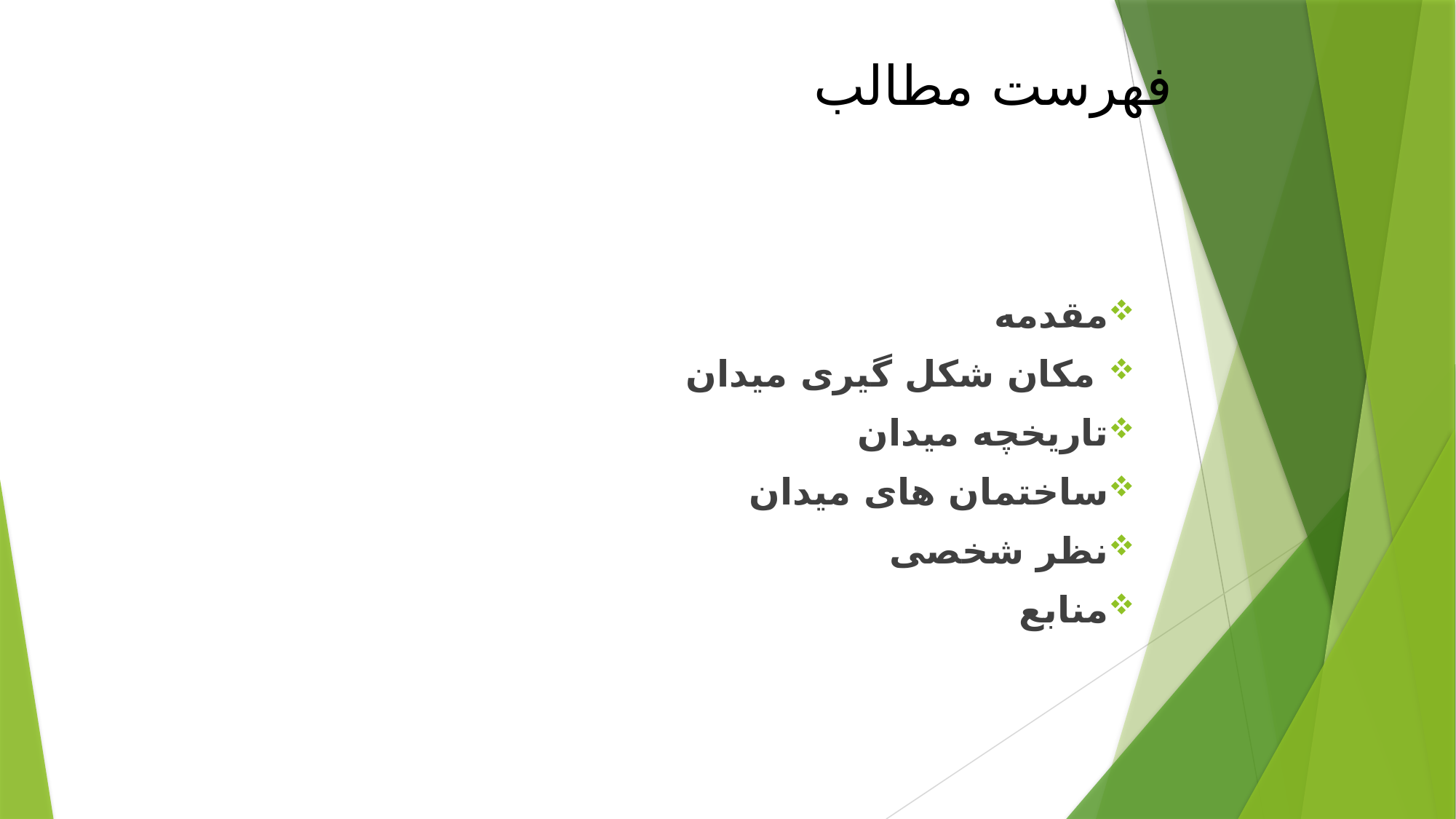

# فهرست مطالب

مقدمه
 مکان شکل گیری میدان
تاریخچه میدان
ساختمان های میدان
نظر شخصی
منابع